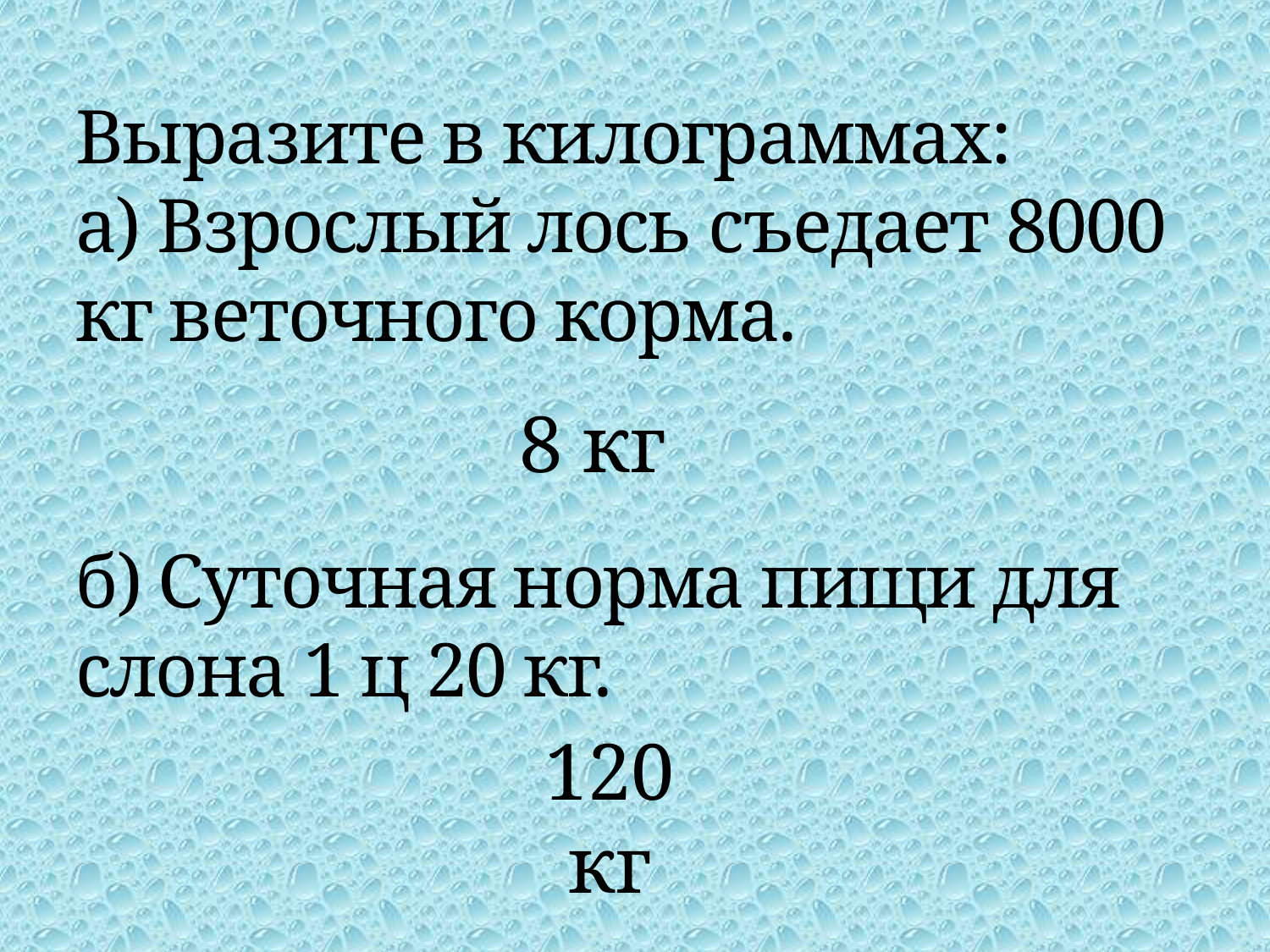

# Выразите в килограммах: а) Взрослый лось съедает 8000 кг веточного корма. б) Суточная норма пищи для слона 1 ц 20 кг.
8 кг
120 кг